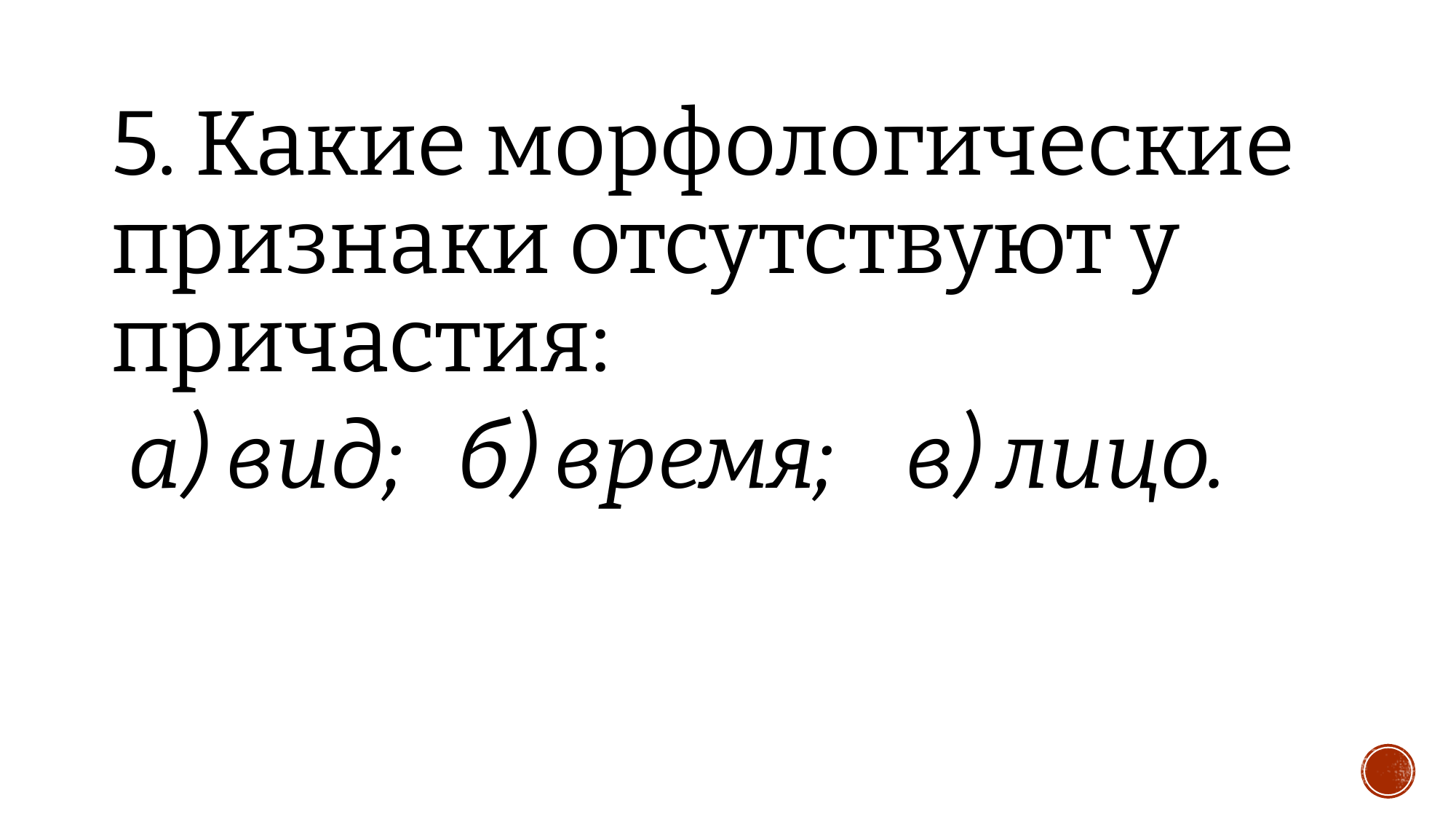

#
5. Какие морфологические признаки отсутствуют у причастия:
 а) вид;   б) время;    в) лицо.